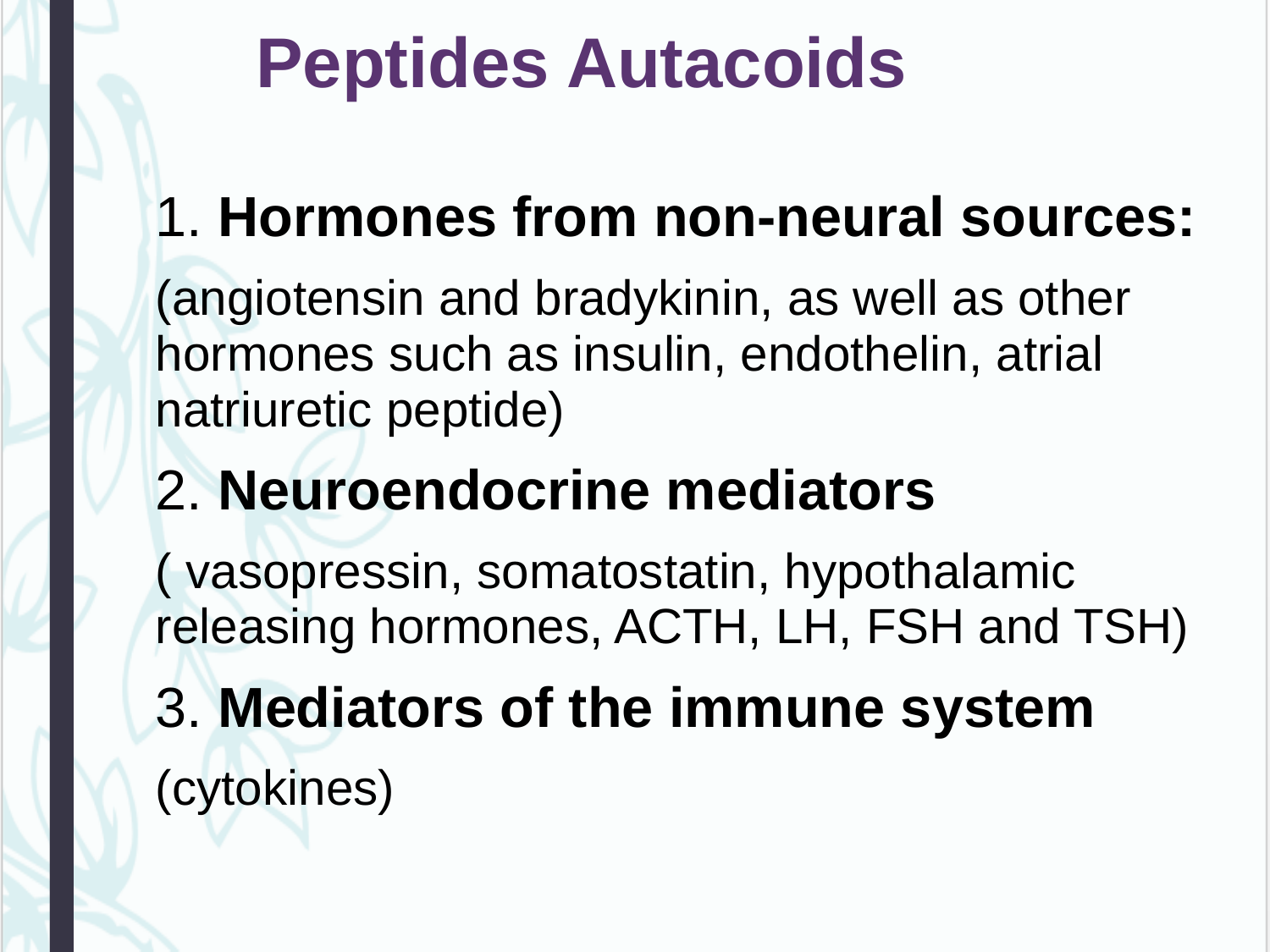

# Peptides Autacoids
1. Hormones from non-neural sources:
(angiotensin and bradykinin, as well as other hormones such as insulin, endothelin, atrial natriuretic peptide)
2. Neuroendocrine mediators
( vasopressin, somatostatin, hypothalamic releasing hormones, ACTH, LH, FSH and TSH)
3. Mediators of the immune system
(cytokines)